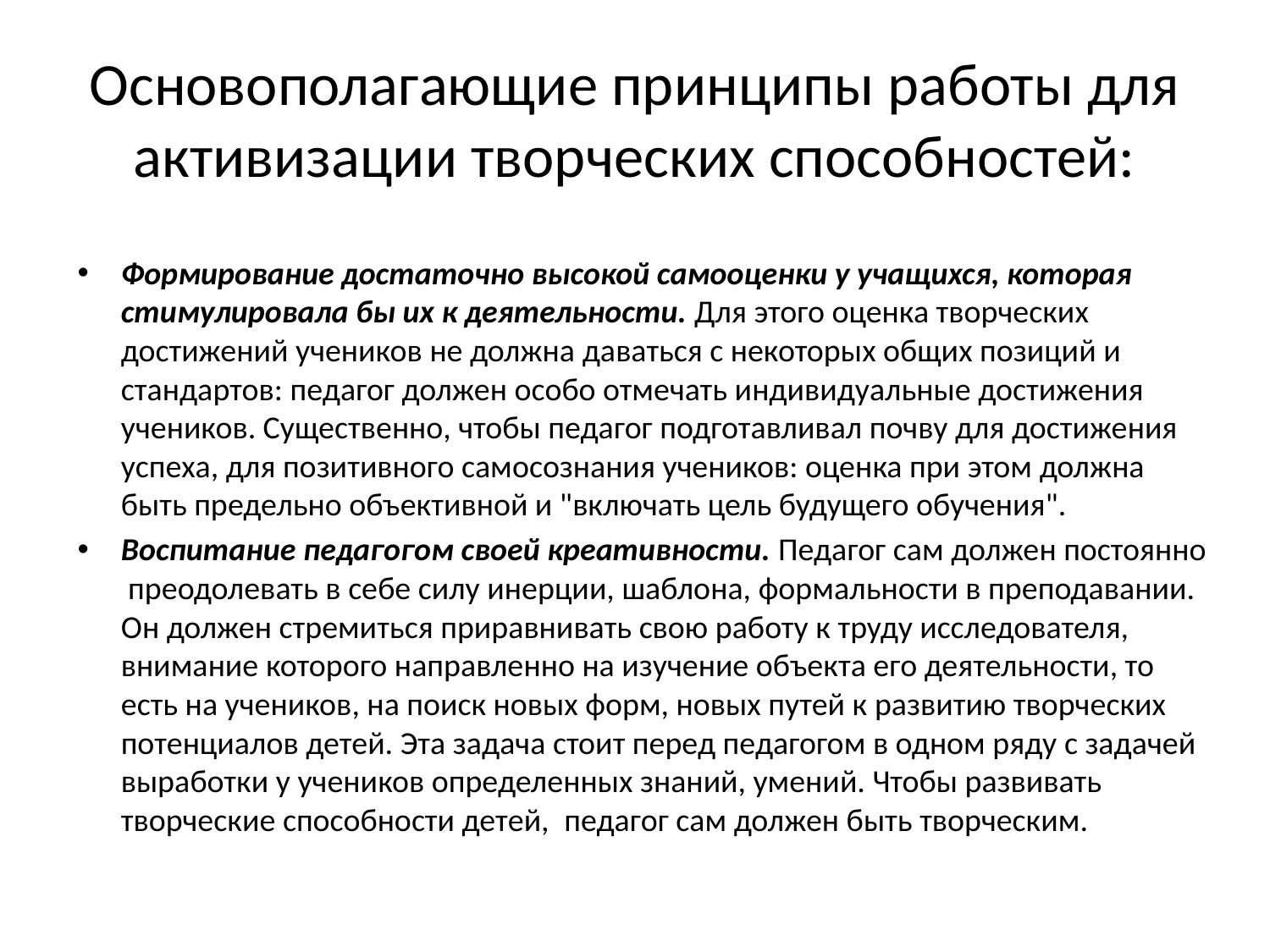

# Основополагающие принципы работы для активизации творческих способностей:
Формирование достаточно высокой самооценки у учащихся, которая стимулировала бы их к деятельности. Для этого оценка творческих достижений учеников не должна даваться с некоторых общих позиций и стандартов: педагог должен особо отмечать индивидуальные достижения учеников. Существенно, чтобы педагог подготавливал почву для достижения успеха, для позитивного самосознания учеников: оценка при этом должна быть предельно объективной и "включать цель будущего обучения".
Воспитание педагогом своей креативности. Педагог сам должен постоянно  преодолевать в себе силу инерции, шаблона, формальности в преподавании. Он должен стремиться приравнивать свою работу к труду исследователя, внимание которого направленно на изучение объекта его деятельности, то есть на учеников, на поиск новых форм, новых путей к развитию творческих потенциалов детей. Эта задача стоит перед педагогом в одном ряду с задачей выработки у учеников определенных знаний, умений. Чтобы развивать творческие способности детей,  педагог сам должен быть творческим.